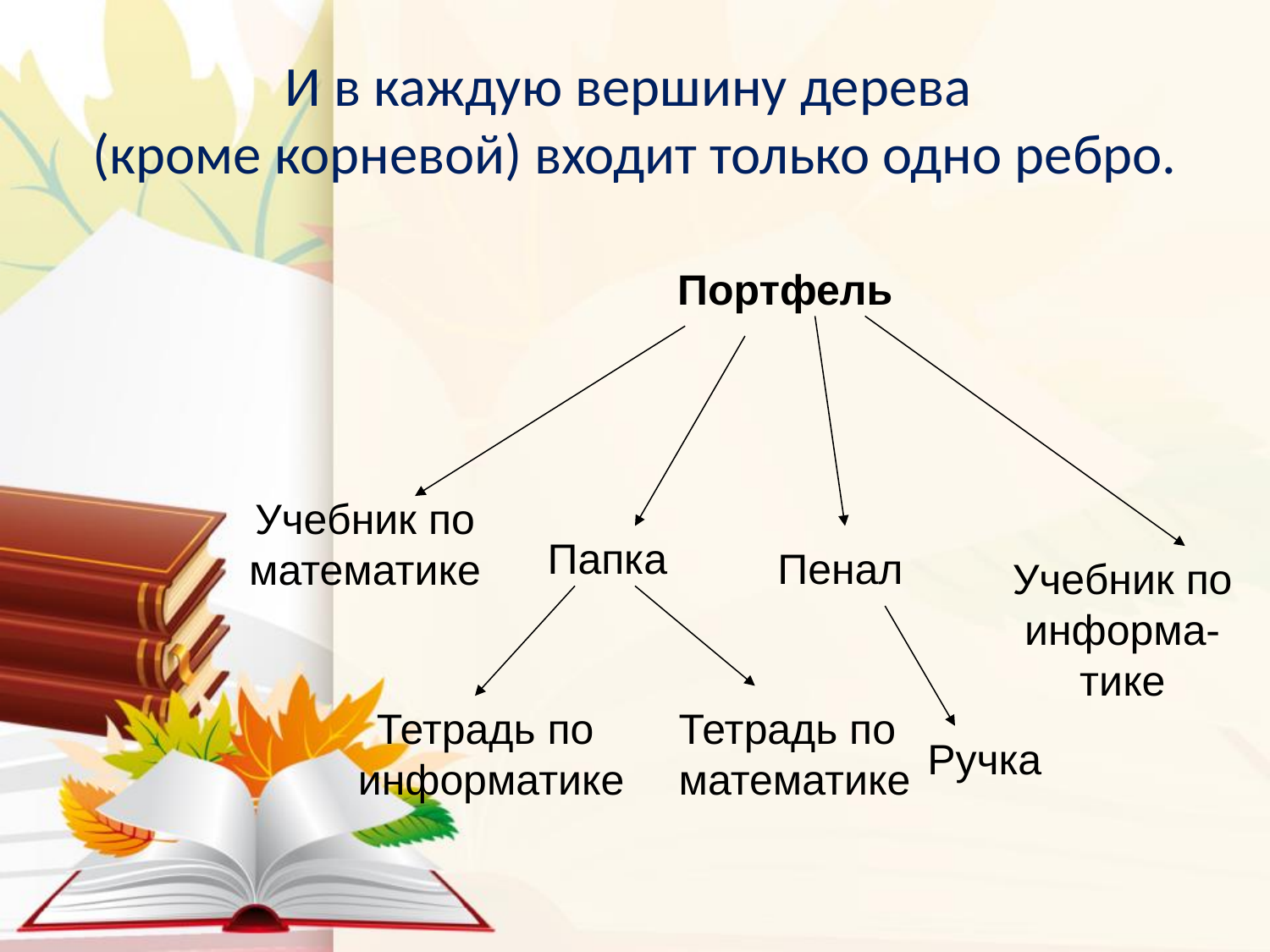

# И в каждую вершину дерева (кроме корневой) входит только одно ребро.
Портфель

Учебник по математике
Папка
Пенал
Учебник по
информа-
тике

Тетрадь по
информатике
Тетрадь по
математике
Ручка